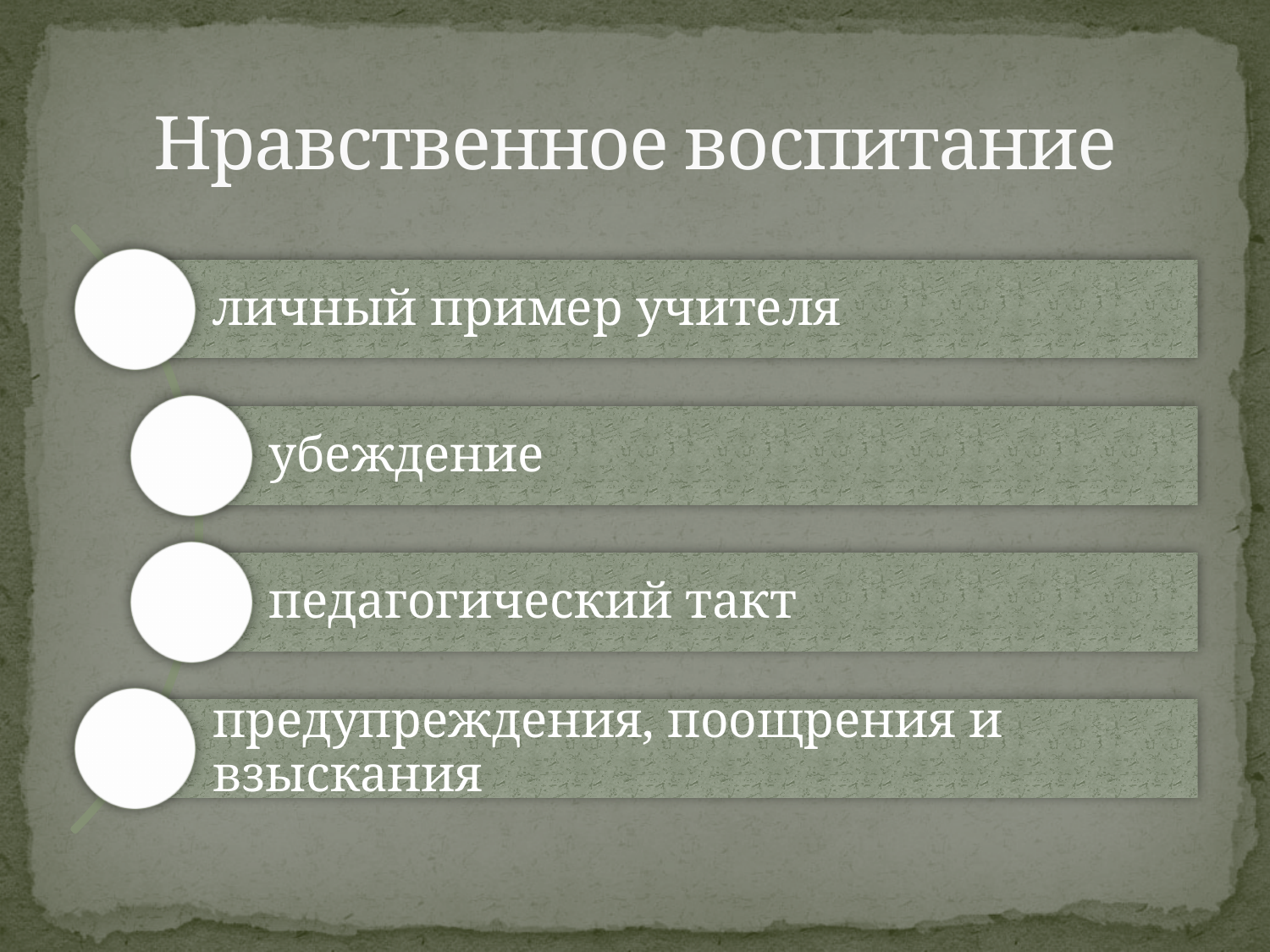

# Нравственное воспитание
личный пример учителя
убеждение
педагогический такт
предупреждения, поощрения и взыскания